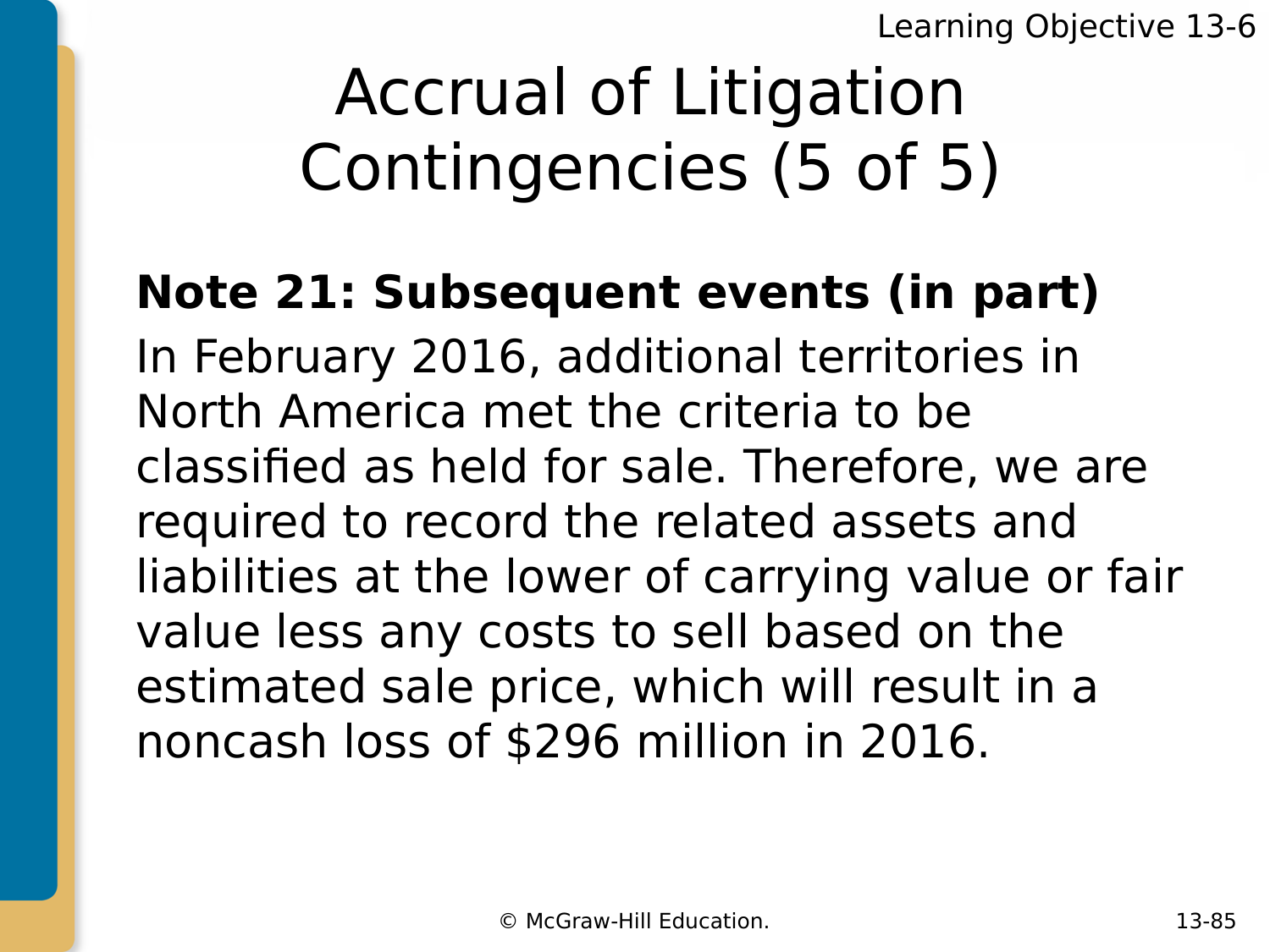

Learning Objective 13-6
# Accrual of Litigation Contingencies (5 of 5)
Note 21: Subsequent events (in part)
In February 2016, additional territories in North America met the criteria to be classified as held for sale. Therefore, we are required to record the related assets and liabilities at the lower of carrying value or fair value less any costs to sell based on the estimated sale price, which will result in a noncash loss of $296 million in 2016.